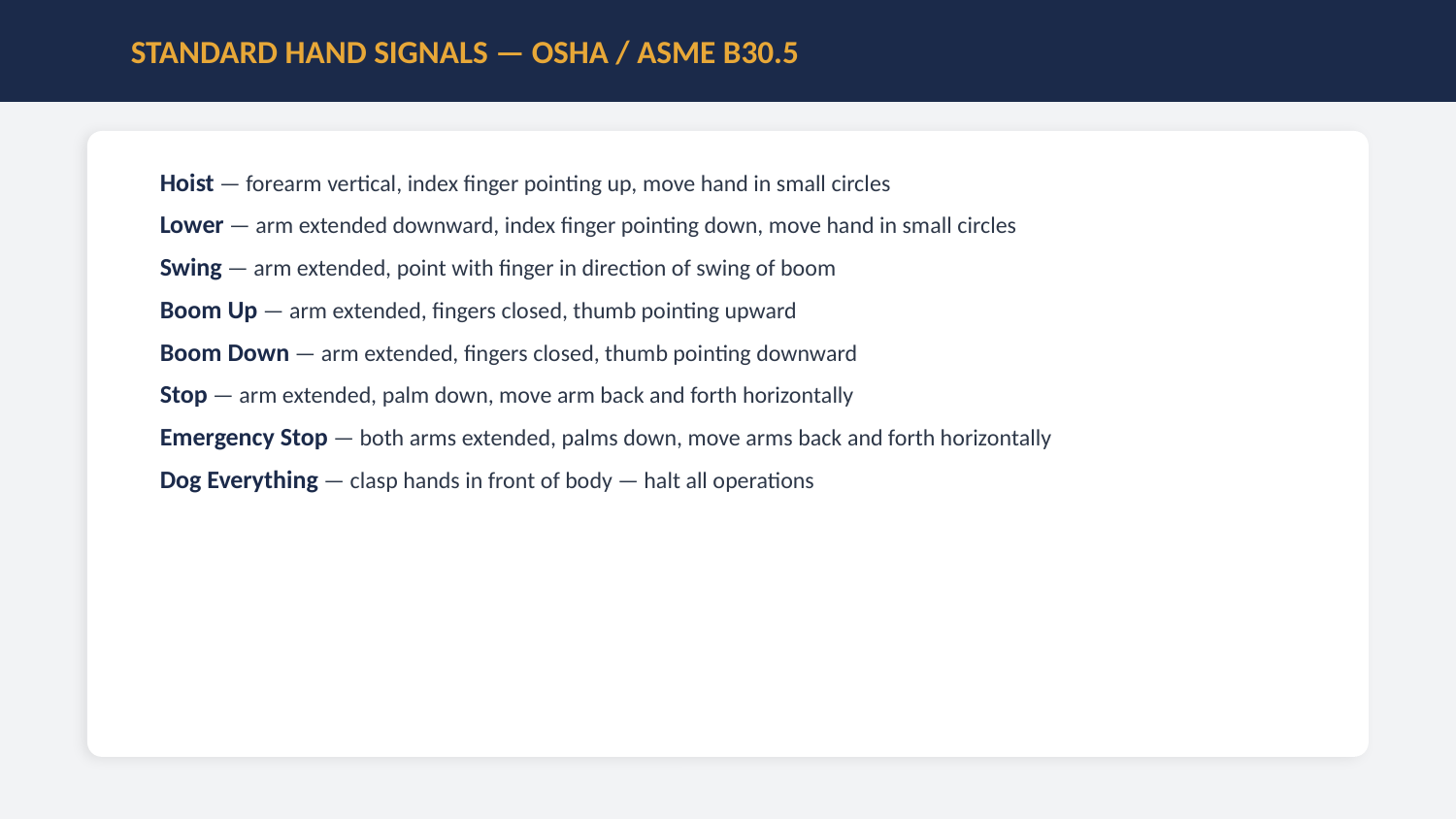

STANDARD HAND SIGNALS — OSHA / ASME B30.5

Hoist — forearm vertical, index finger pointing up, move hand in small circles
Lower — arm extended downward, index finger pointing down, move hand in small circles
Swing — arm extended, point with finger in direction of swing of boom
Boom Up — arm extended, fingers closed, thumb pointing upward
Boom Down — arm extended, fingers closed, thumb pointing downward
Stop — arm extended, palm down, move arm back and forth horizontally
Emergency Stop — both arms extended, palms down, move arms back and forth horizontally
Dog Everything — clasp hands in front of body — halt all operations